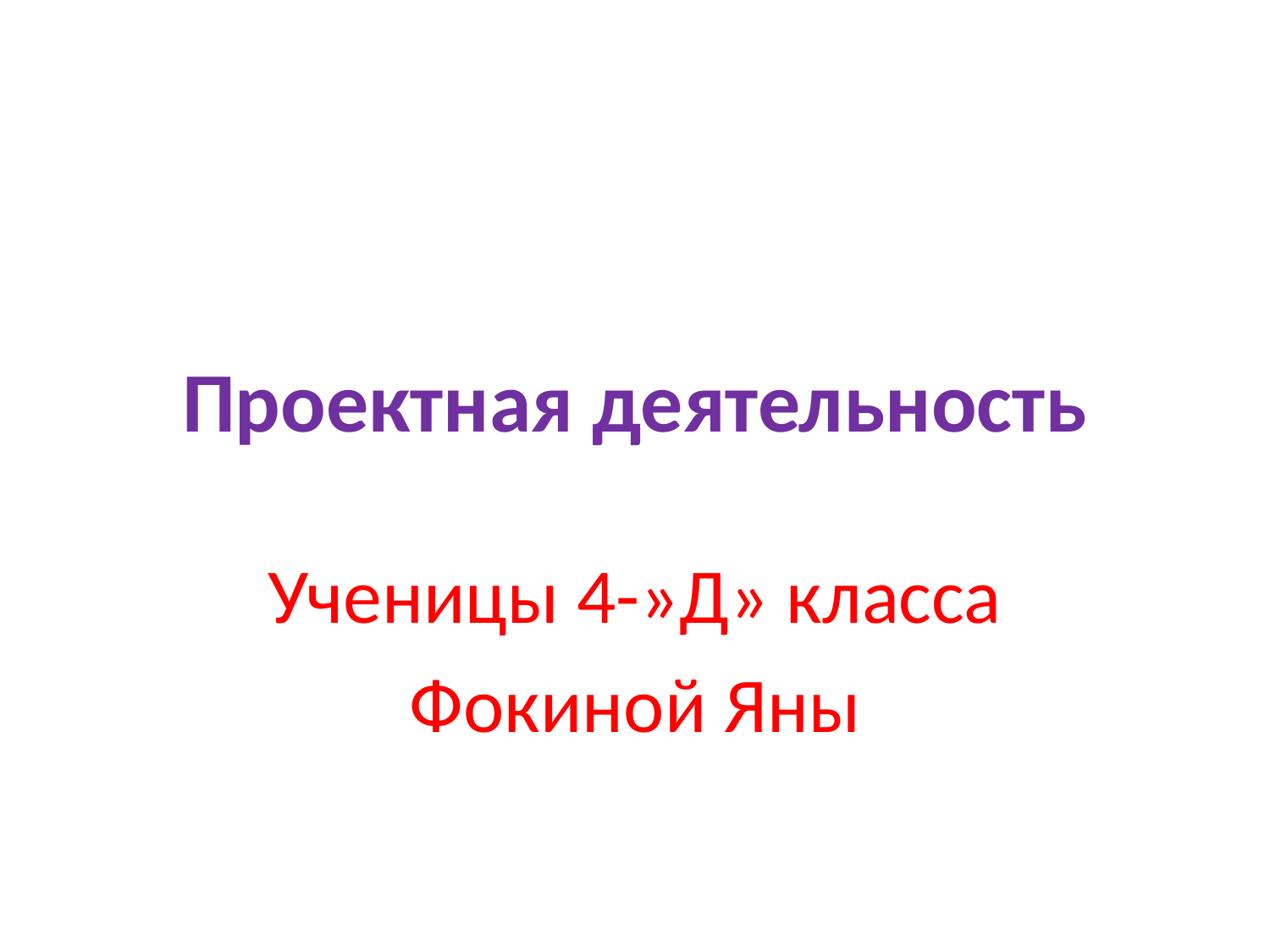

# Проектная деятельность
Ученицы 4-»Д» класса
Фокиной Яны